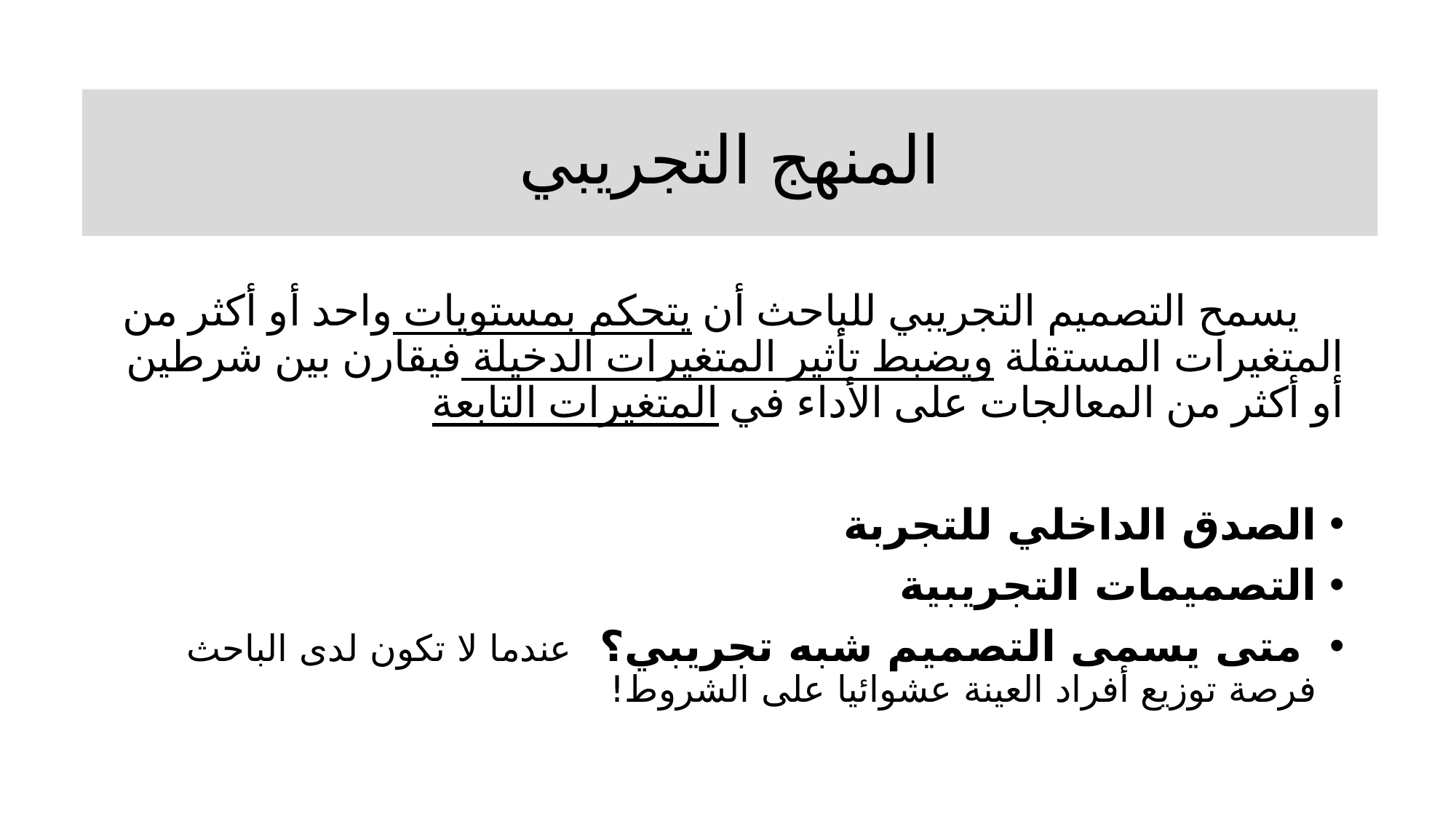

# المنهج التجريبي

    يسمح التصميم التجريبي للباحث أن يتحكم بمستويات واحد أو أكثر من المتغيرات المستقلة ويضبط تأثير المتغيرات الدخيلة فيقارن بين شرطين أو أكثر من المعالجات على الأداء في المتغيرات التابعة

الصدق الداخلي للتجربة
التصميمات التجريبية
 متى يسمى التصميم شبه تجريبي؟  عندما لا تكون لدى الباحث فرصة توزيع أفراد العينة عشوائيا على الشروط!